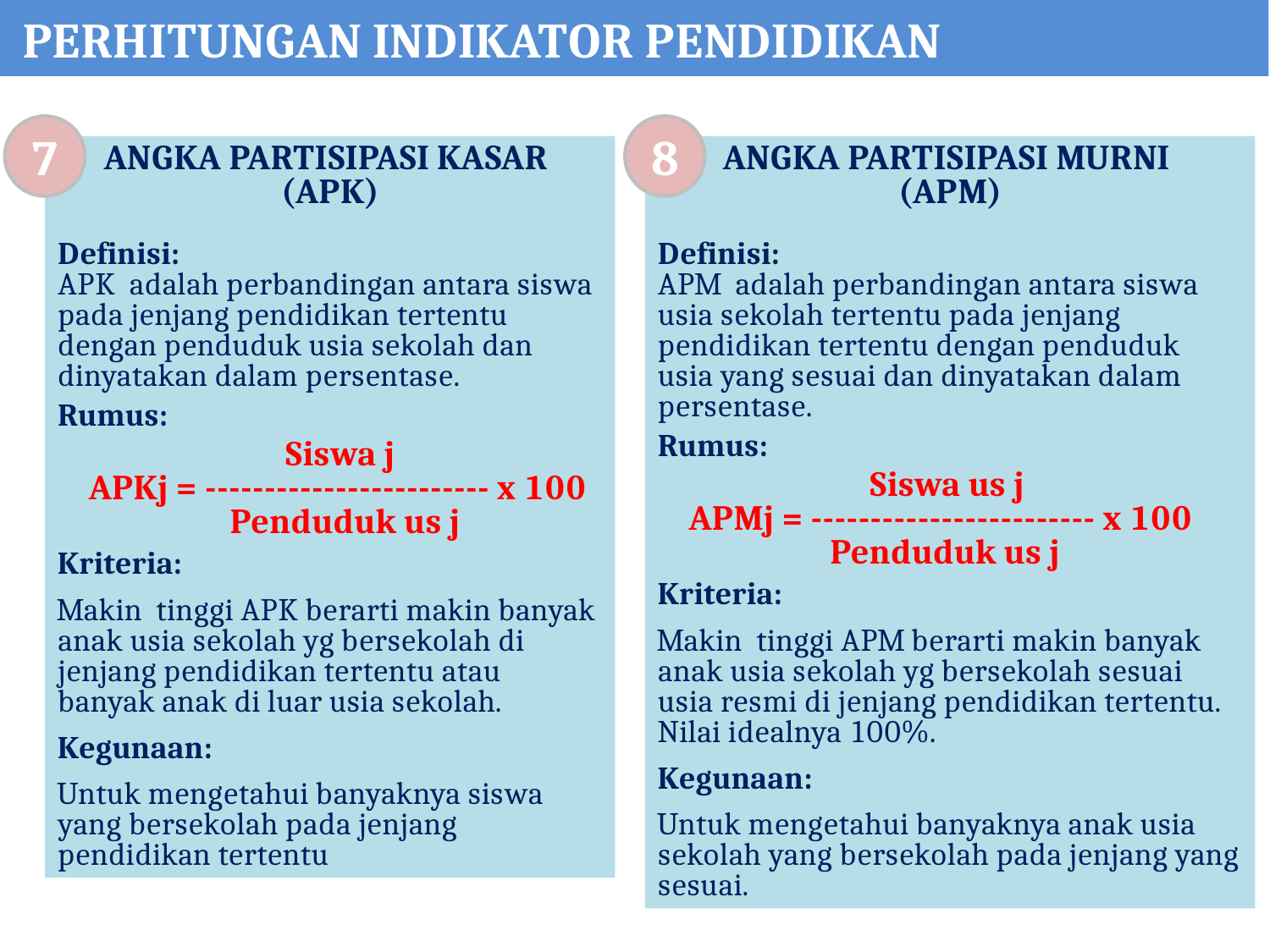

PERHITUNGAN INDIKATOR PENDIDIKAN
7
8
ANGKA PARTISIPASI KASAR
(APK)

Definisi:
APK  adalah perbandingan antara siswa pada jenjang pendidikan tertentu dengan penduduk usia sekolah dan dinyatakan dalam persentase.
Rumus:
                             Siswa j
    APKj = ------------------------ x 100
                      Penduduk us j
Kriteria:
Makin  tinggi APK berarti makin banyak anak usia sekolah yg bersekolah di jenjang pendidikan tertentu atau banyak anak di luar usia sekolah.
Kegunaan:
Untuk mengetahui banyaknya siswa yang bersekolah pada jenjang pendidikan tertentu
ANGKA PARTISIPASI MURNI
(APM)

Definisi:
APM  adalah perbandingan antara siswa usia sekolah tertentu pada jenjang pendidikan tertentu dengan penduduk usia yang sesuai dan dinyatakan dalam persentase.
Rumus:
                           Siswa us j
    APMj = ------------------------ x 100
                      Penduduk us j
Kriteria:
Makin  tinggi APM berarti makin banyak anak usia sekolah yg bersekolah sesuai usia resmi di jenjang pendidikan tertentu. Nilai idealnya 100%.
Kegunaan:
Untuk mengetahui banyaknya anak usia sekolah yang bersekolah pada jenjang yang sesuai.